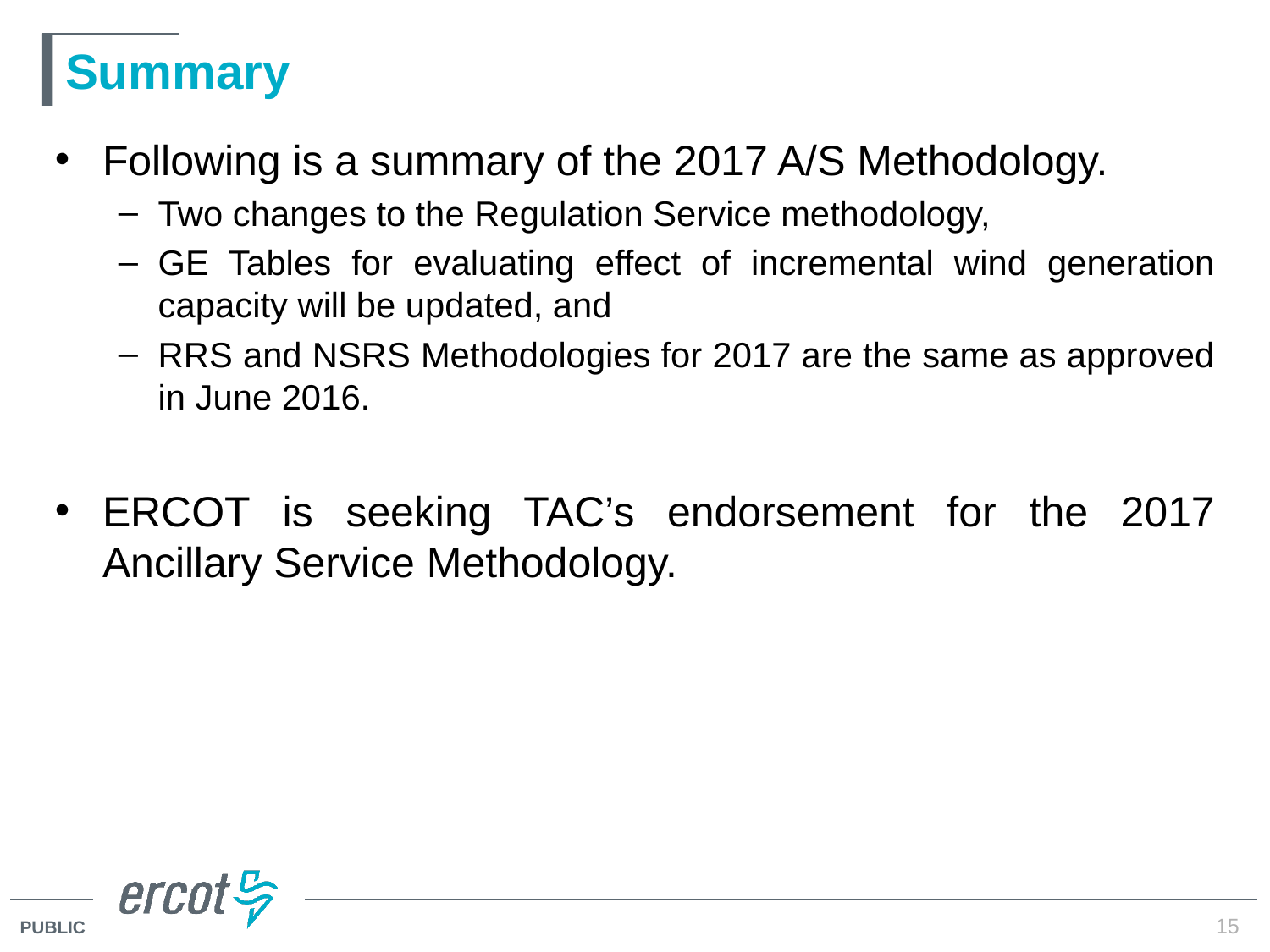

# Summary
Following is a summary of the 2017 A/S Methodology.
Two changes to the Regulation Service methodology,
GE Tables for evaluating effect of incremental wind generation capacity will be updated, and
RRS and NSRS Methodologies for 2017 are the same as approved in June 2016.

ERCOT is seeking TAC’s endorsement for the 2017 Ancillary Service Methodology.

15